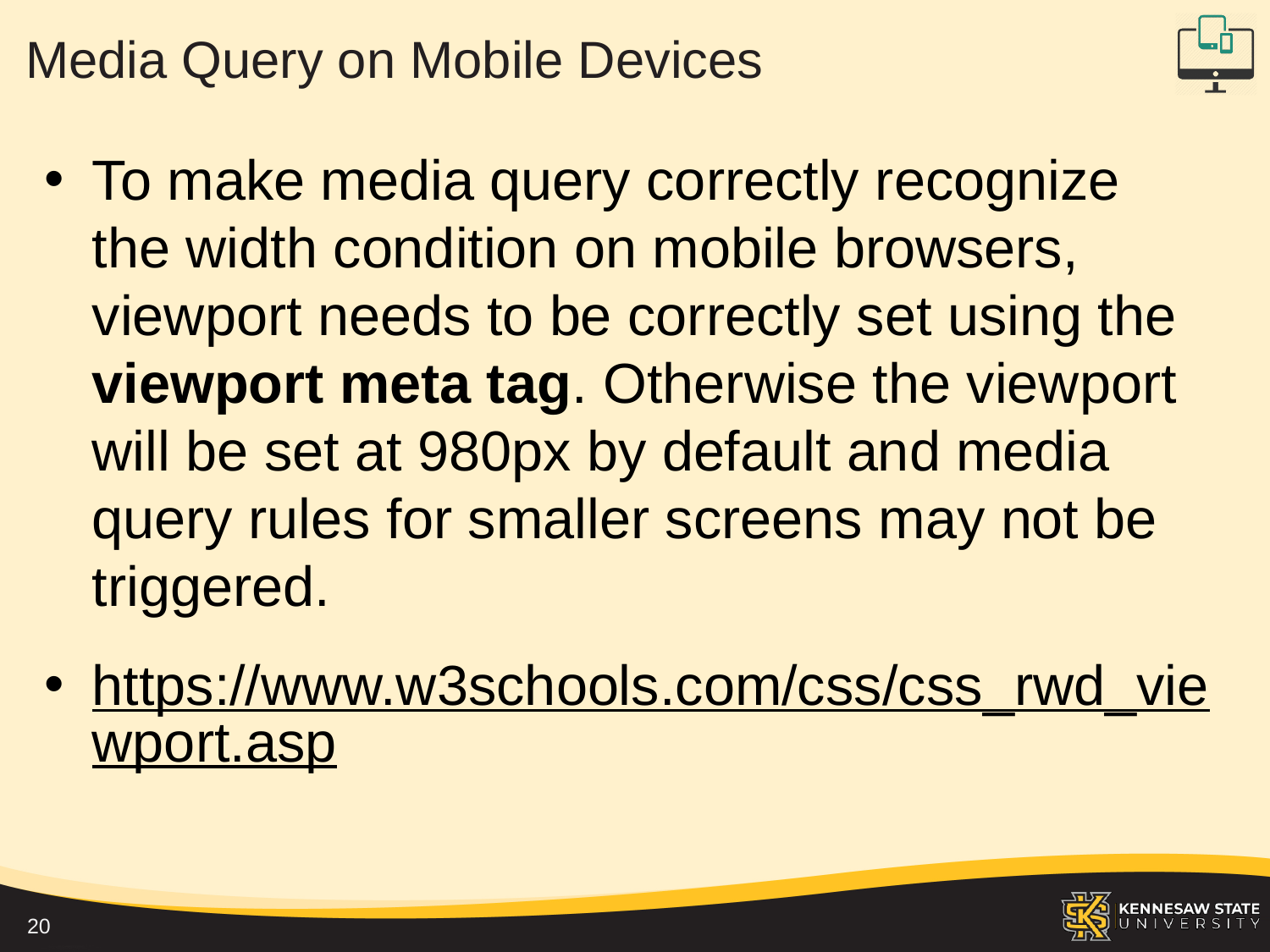

# Media Query on Mobile Devices
To make media query correctly recognize the width condition on mobile browsers, viewport needs to be correctly set using the viewport meta tag. Otherwise the viewport will be set at 980px by default and media query rules for smaller screens may not be triggered.
https://www.w3schools.com/css/css_rwd_viewport.asp
20